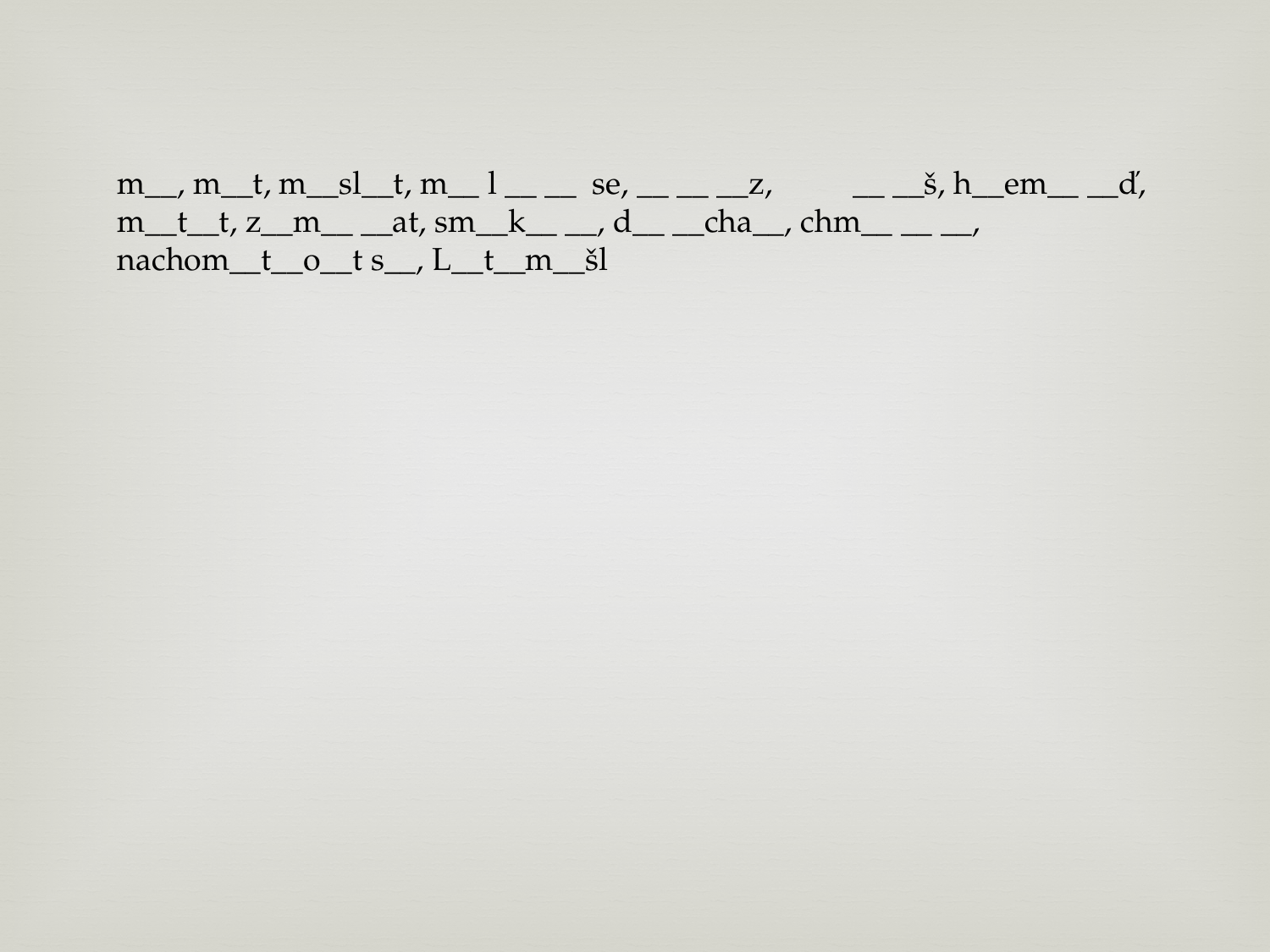

m__, m__t, m__sl__t, m__ l __ __  se, __ __ __z,          __ __š, h__em__ __ď, m__t__t, z__m__ __at, sm__k__ __, d__ __cha__, chm__ __ __, nachom__t__o__t s__, L__t__m__šl